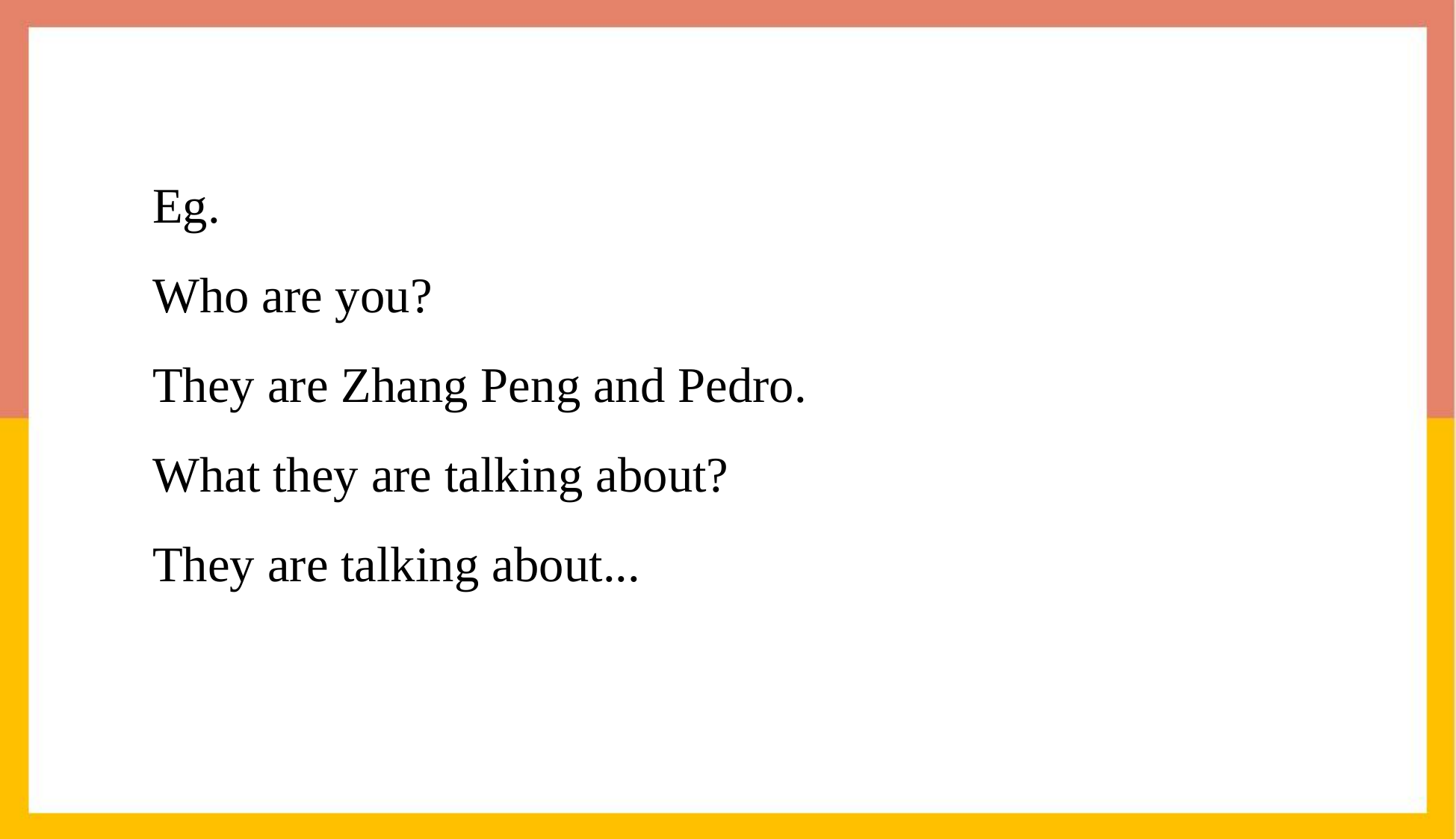

# Eg. Who are you? They are Zhang Peng and Pedro. What they are talking about? They are talking about...